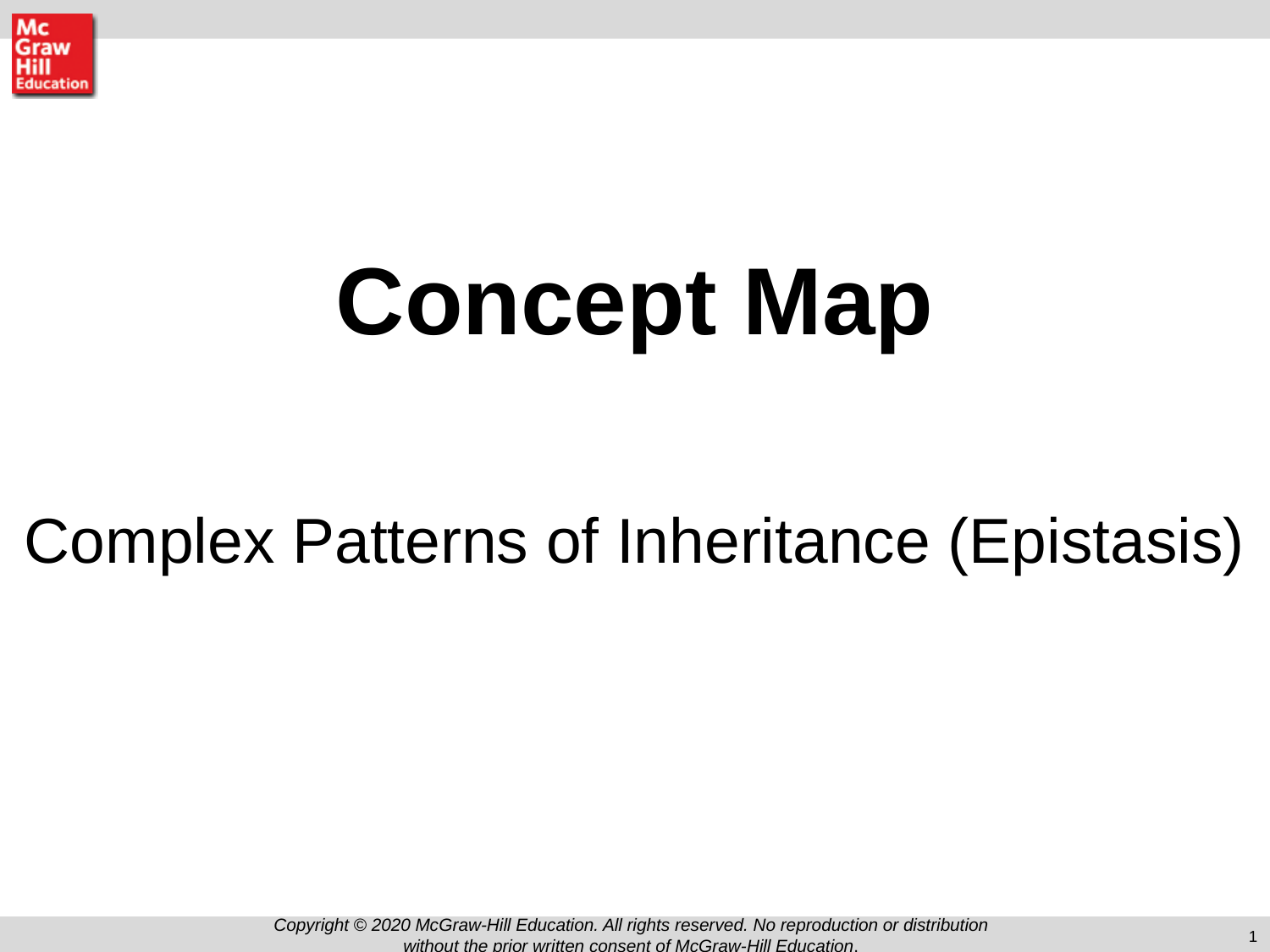

Concept Map

Complex Patterns of Inheritance (Epistasis)
Copyright © 2020 McGraw-Hill Education. All rights reserved. No reproduction or distribution without the prior written consent of McGraw-Hill Education.
.